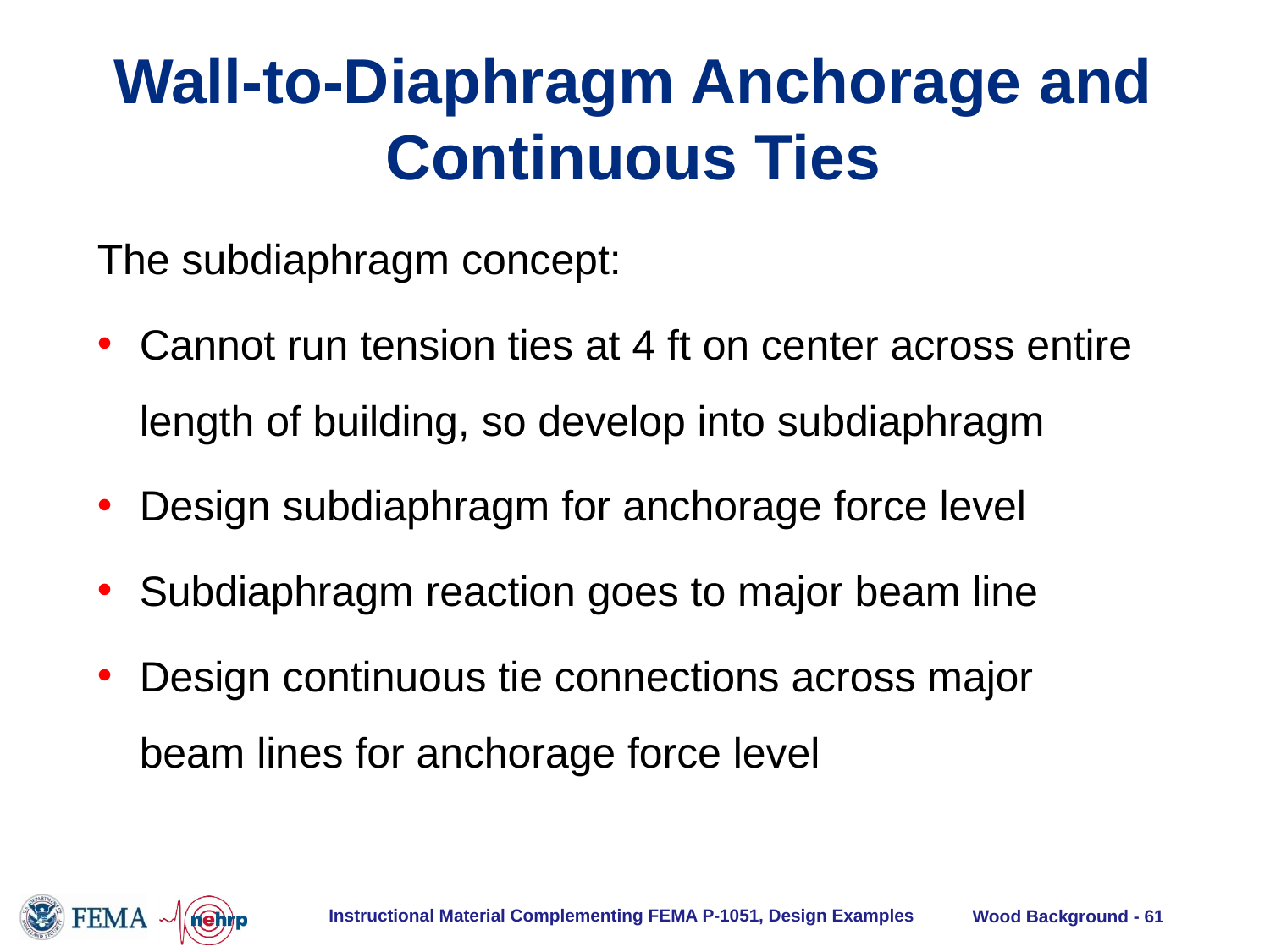

# Wall-to-Diaphragm Anchorage and Continuous Ties
The subdiaphragm concept:
Cannot run tension ties at 4 ft on center across entire length of building, so develop into subdiaphragm
Design subdiaphragm for anchorage force level
Subdiaphragm reaction goes to major beam line
Design continuous tie connections across major beam lines for anchorage force level